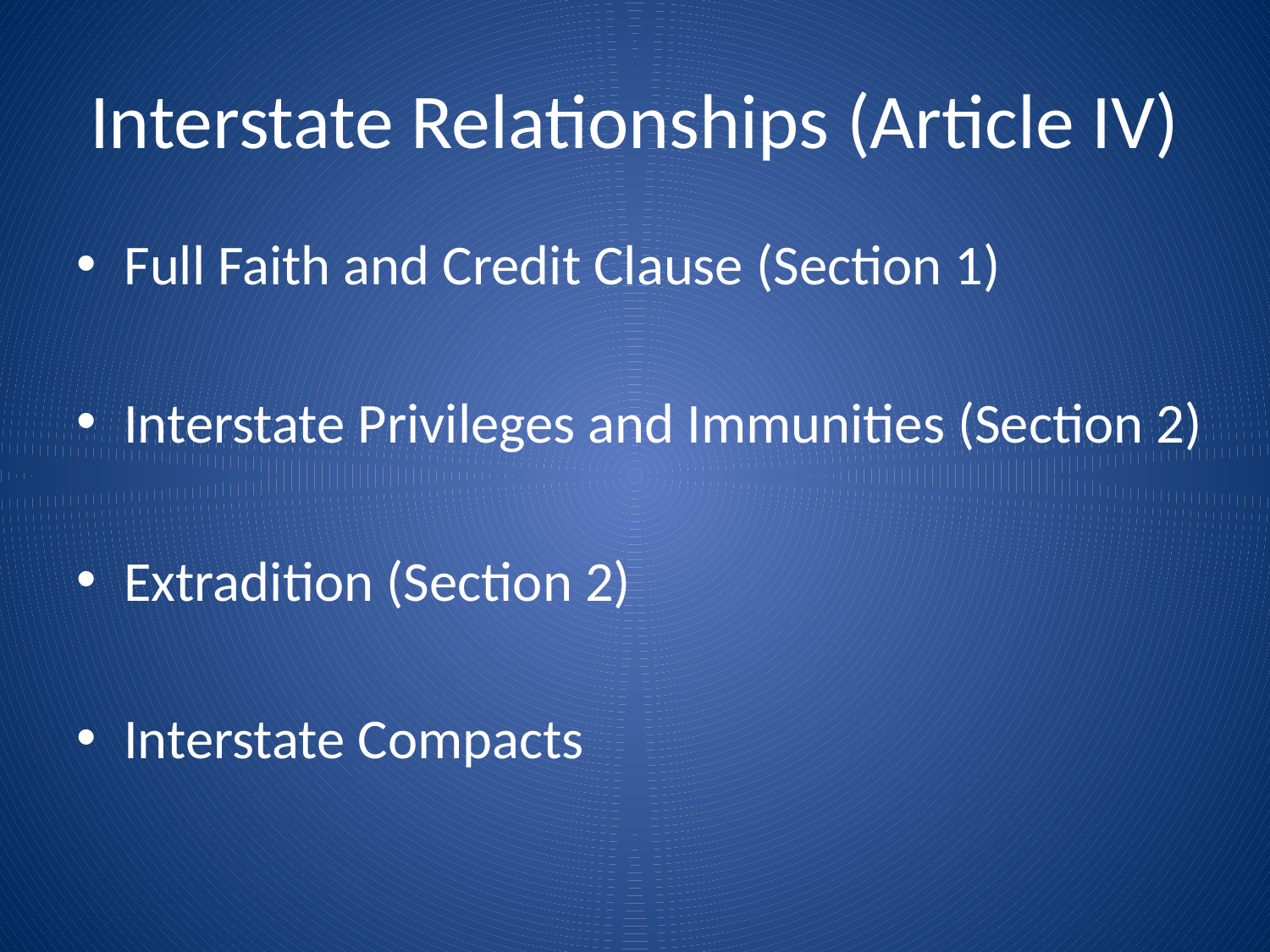

# Interstate Relationships (Article IV)
Full Faith and Credit Clause (Section 1)

Interstate Privileges and Immunities (Section 2)

Extradition (Section 2)

Interstate Compacts